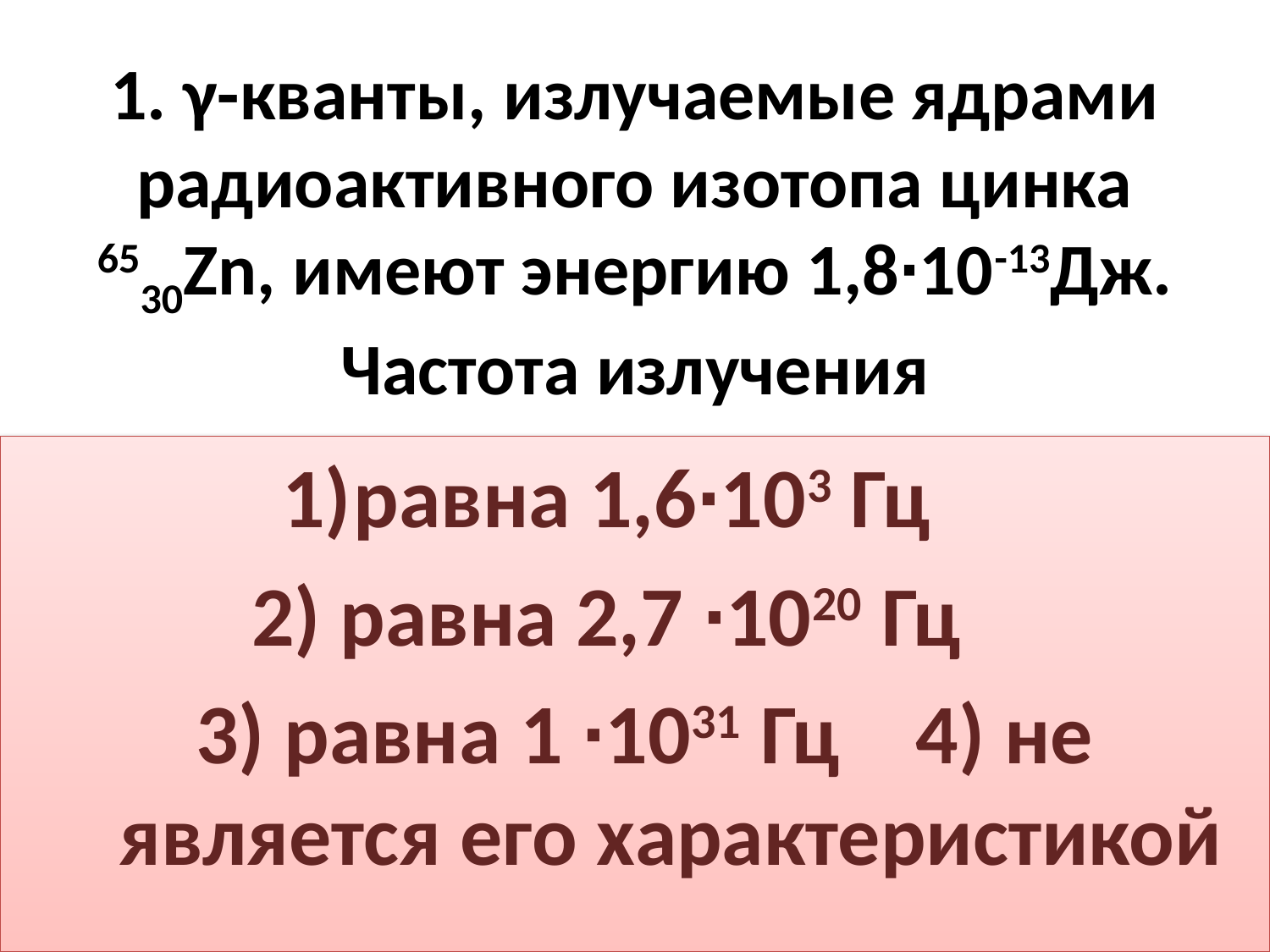

# 1. γ-кванты, излучаемые ядрами радиоактивного изотопа цинка 6530Zn, имеют энергию 1,8∙10-13Дж. Частота излучения
равна 1,6∙103 Гц
2) равна 2,7 ∙1020 Гц
 3) равна 1 ∙1031 Гц    4) не является его характеристикой